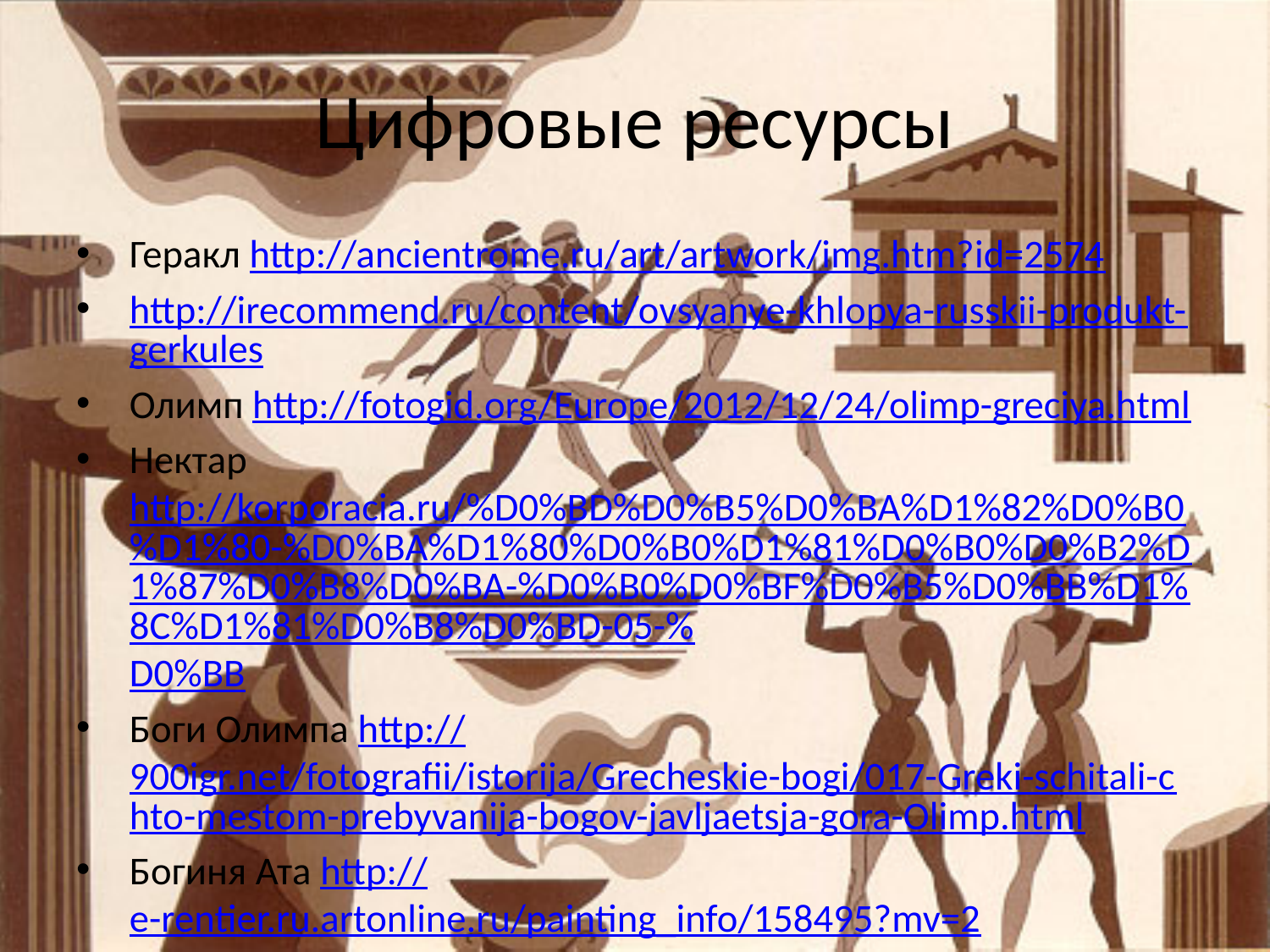

# Цифровые ресурсы
Геракл http://ancientrome.ru/art/artwork/img.htm?id=2574
http://irecommend.ru/content/ovsyanye-khlopya-russkii-produkt-gerkules
Олимп http://fotogid.org/Europe/2012/12/24/olimp-greciya.html
Нектар http://korporacia.ru/%D0%BD%D0%B5%D0%BA%D1%82%D0%B0%D1%80-%D0%BA%D1%80%D0%B0%D1%81%D0%B0%D0%B2%D1%87%D0%B8%D0%BA-%D0%B0%D0%BF%D0%B5%D0%BB%D1%8C%D1%81%D0%B8%D0%BD-05-%D0%BB
Боги Олимпа http://900igr.net/fotografii/istorija/Grecheskie-bogi/017-Greki-schitali-chto-mestom-prebyvanija-bogov-javljaetsja-gora-Olimp.html
Богиня Ата http://e-rentier.ru.artonline.ru/painting_info/158495?mv=2
Атланты http://vk.com/id222684515